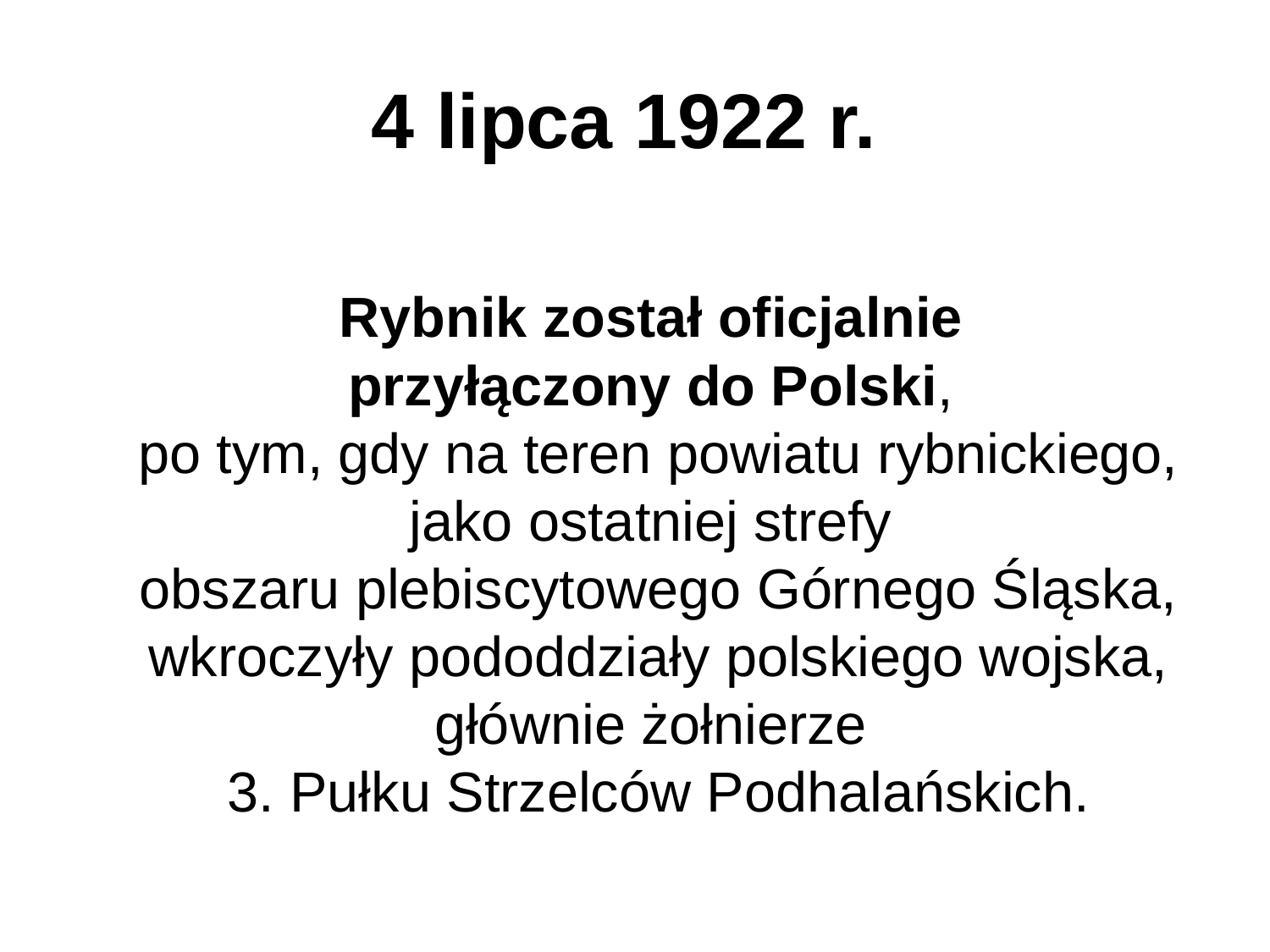

4 lipca 1922 r.
	Rybnik został oficjalnie
przyłączony do Polski,
po tym, gdy na teren powiatu rybnickiego, jako ostatniej strefy
obszaru plebiscytowego Górnego Śląska, wkroczyły pododdziały polskiego wojska, głównie żołnierze 
3. Pułku Strzelców Podhalańskich.